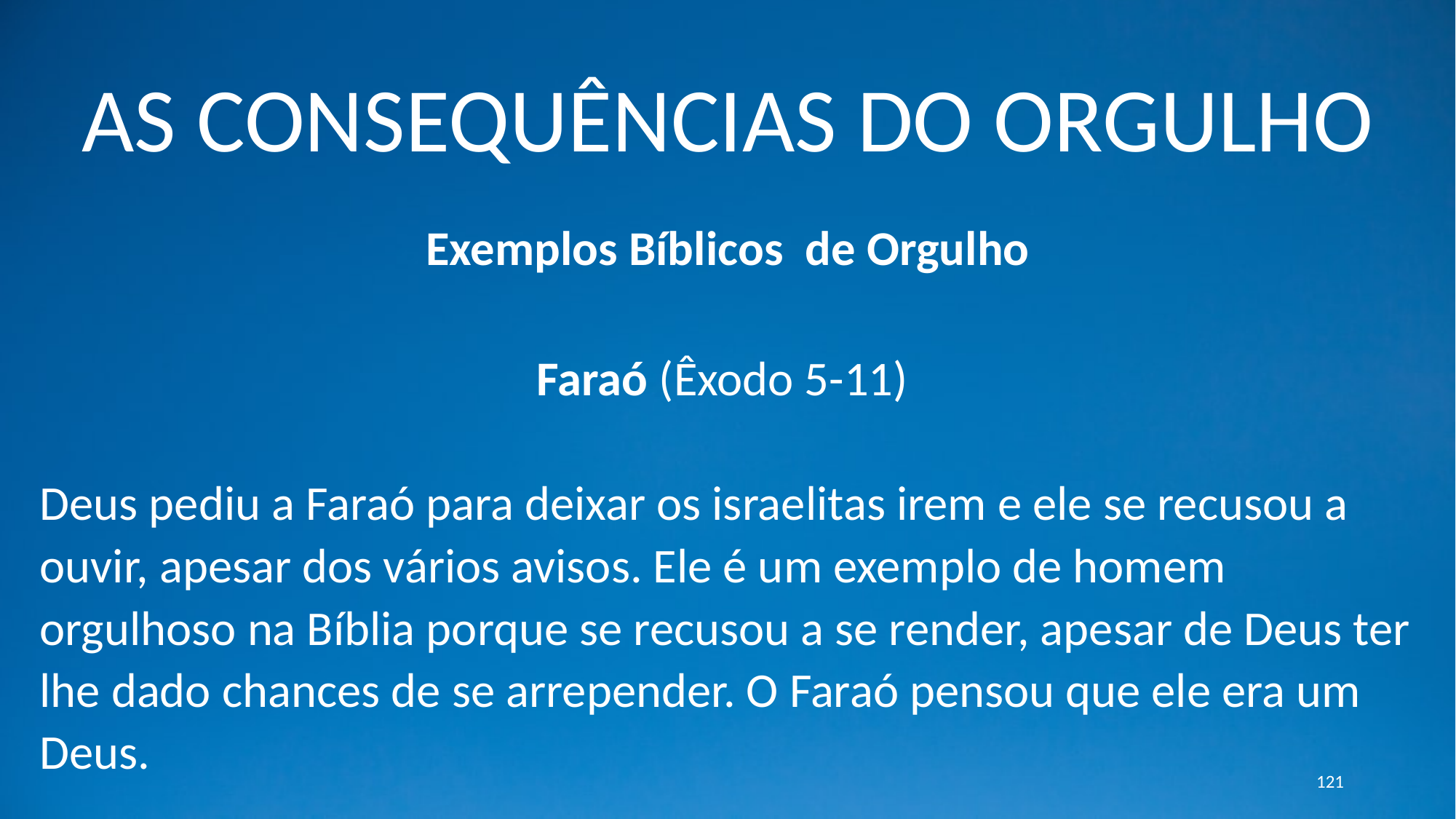

# AS CONSEQUÊNCIAS DO ORGULHO
Exemplos Bíblicos  de Orgulho

Faraó (Êxodo 5-11)

Deus pediu a Faraó para deixar os israelitas irem e ele se recusou a ouvir, apesar dos vários avisos. Ele é um exemplo de homem orgulhoso na Bíblia porque se recusou a se render, apesar de Deus ter lhe dado chances de se arrepender. O Faraó pensou que ele era um Deus.
121